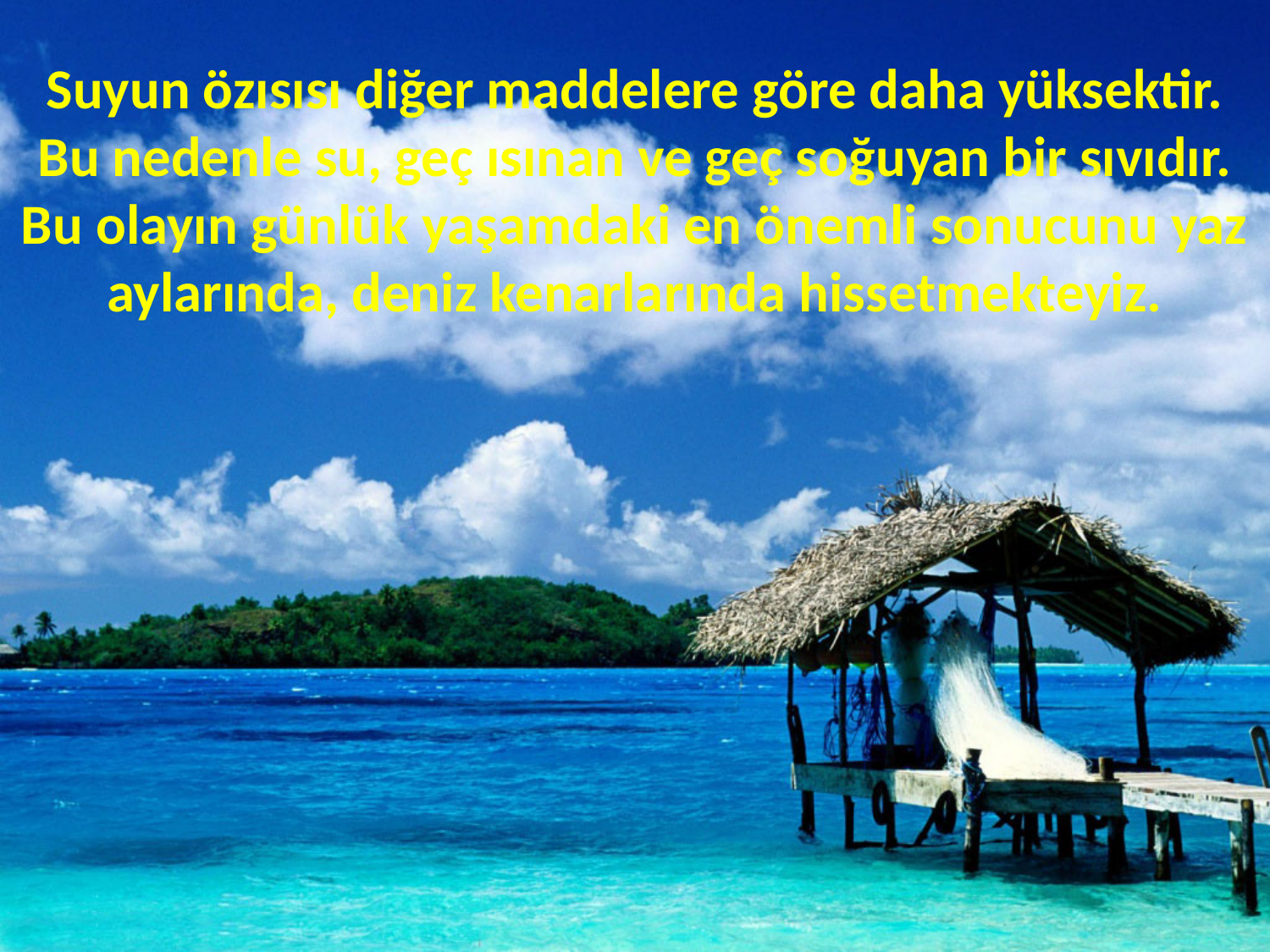

Suyun özısısı diğer maddelere göre daha yüksektir. Bu nedenle su, geç ısınan ve geç soğuyan bir sıvıdır. Bu olayın günlük yaşamdaki en önemli sonucunu yaz aylarında, deniz kenarlarında hissetmekteyiz.